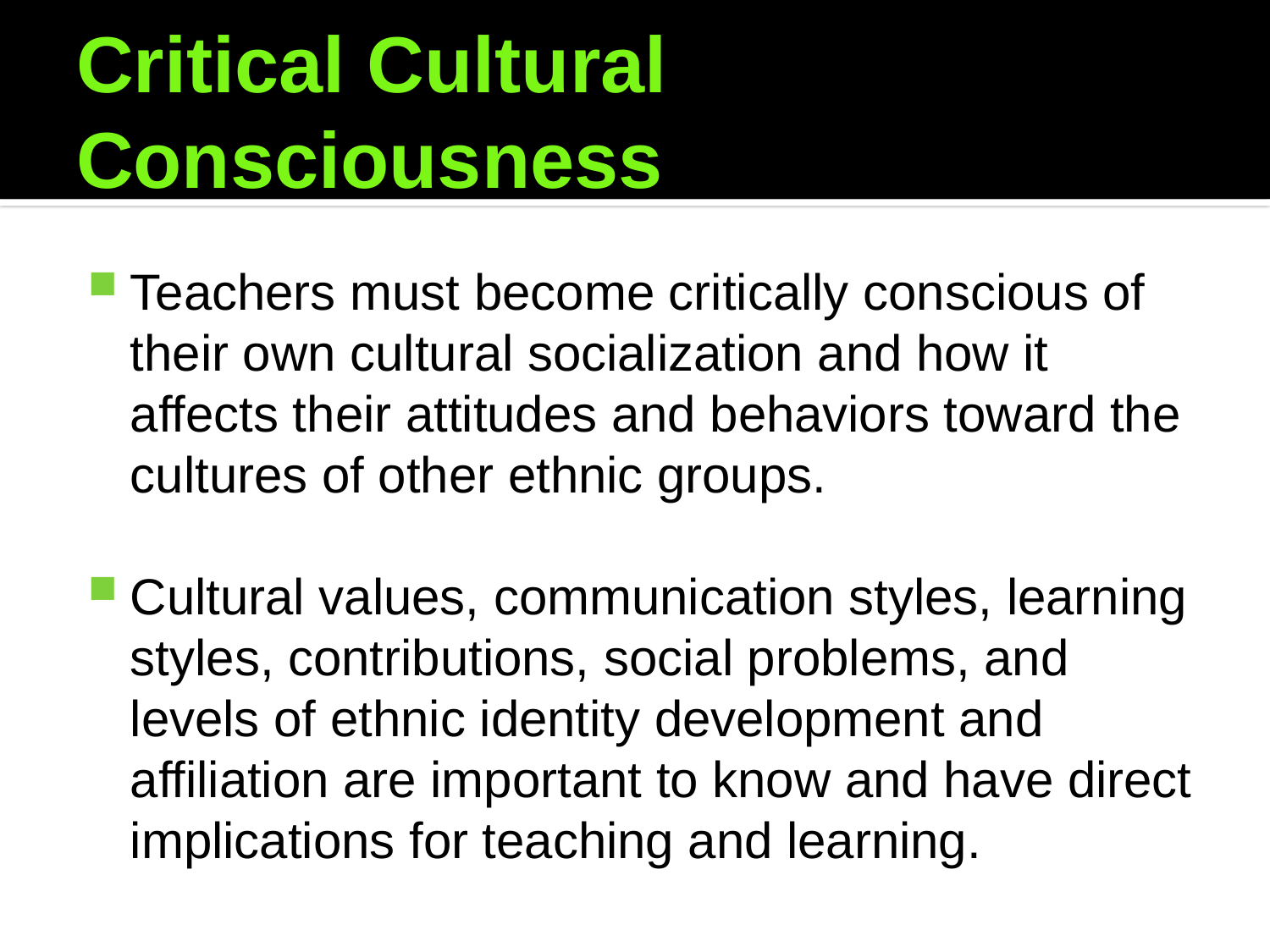

# Critical Cultural Consciousness
Teachers must become critically conscious of their own cultural socialization and how it affects their attitudes and behaviors toward the cultures of other ethnic groups.

Cultural values, communication styles, learning styles, contributions, social problems, and levels of ethnic identity development and affiliation are important to know and have direct implications for teaching and learning.